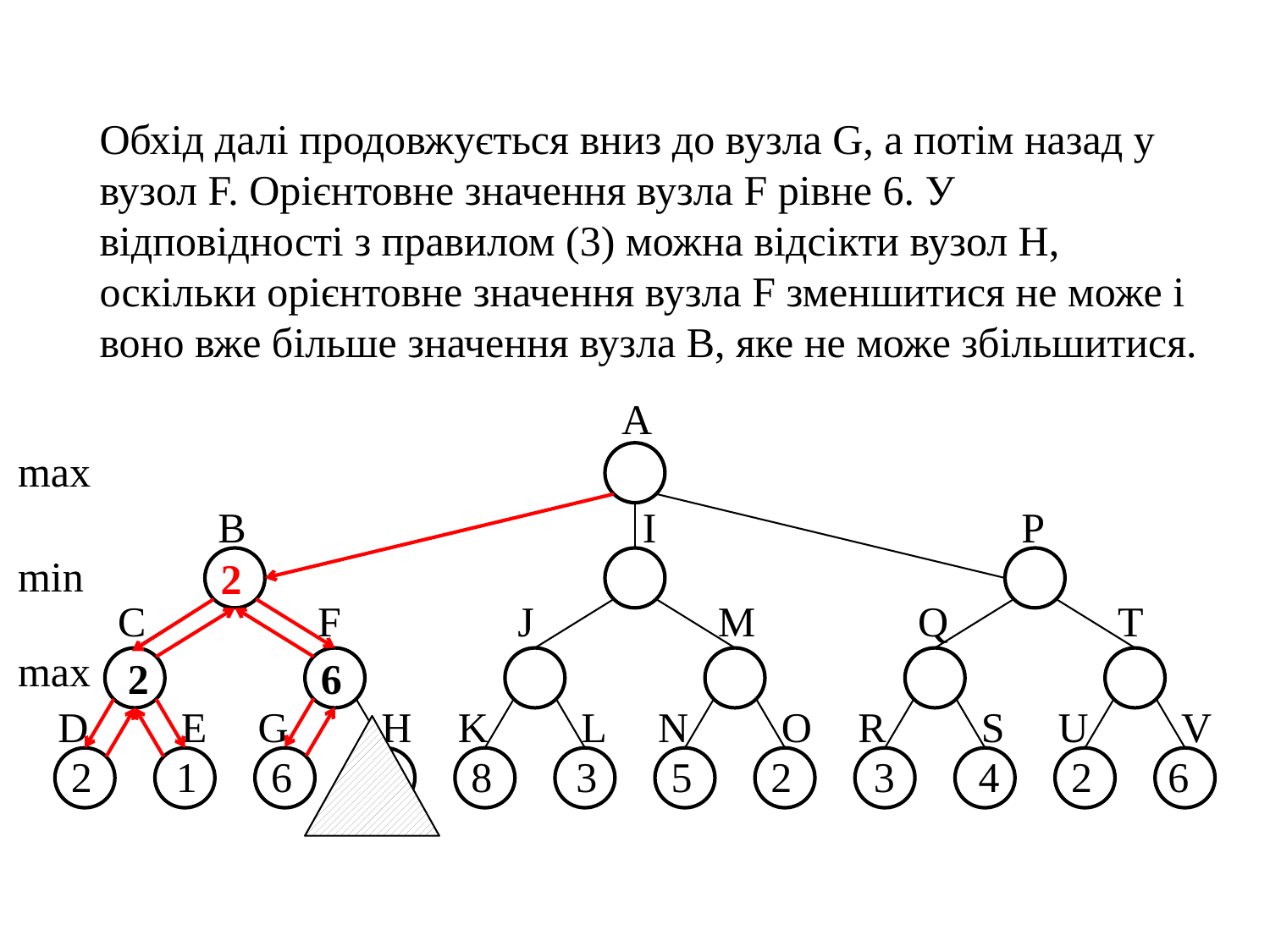

Обхід далі продовжується вниз до вузла G, а потім назад у вузол F. Орієнтовне значення вузла F рівне 6. У відповідності з правилом (3) можна відсікти вузол Н, оскільки орієнтовне значення вузла F зменшитися не може і воно вже більше значення вузла В, яке не може збільшитися.
A
max

B
I
P
min

C
F
J
M
Q
T
max

D
E
G
H
K
L
N
O
R
S
U
V
2
1
6
1
8
3
5
2
3
4
2
6

2
2
6